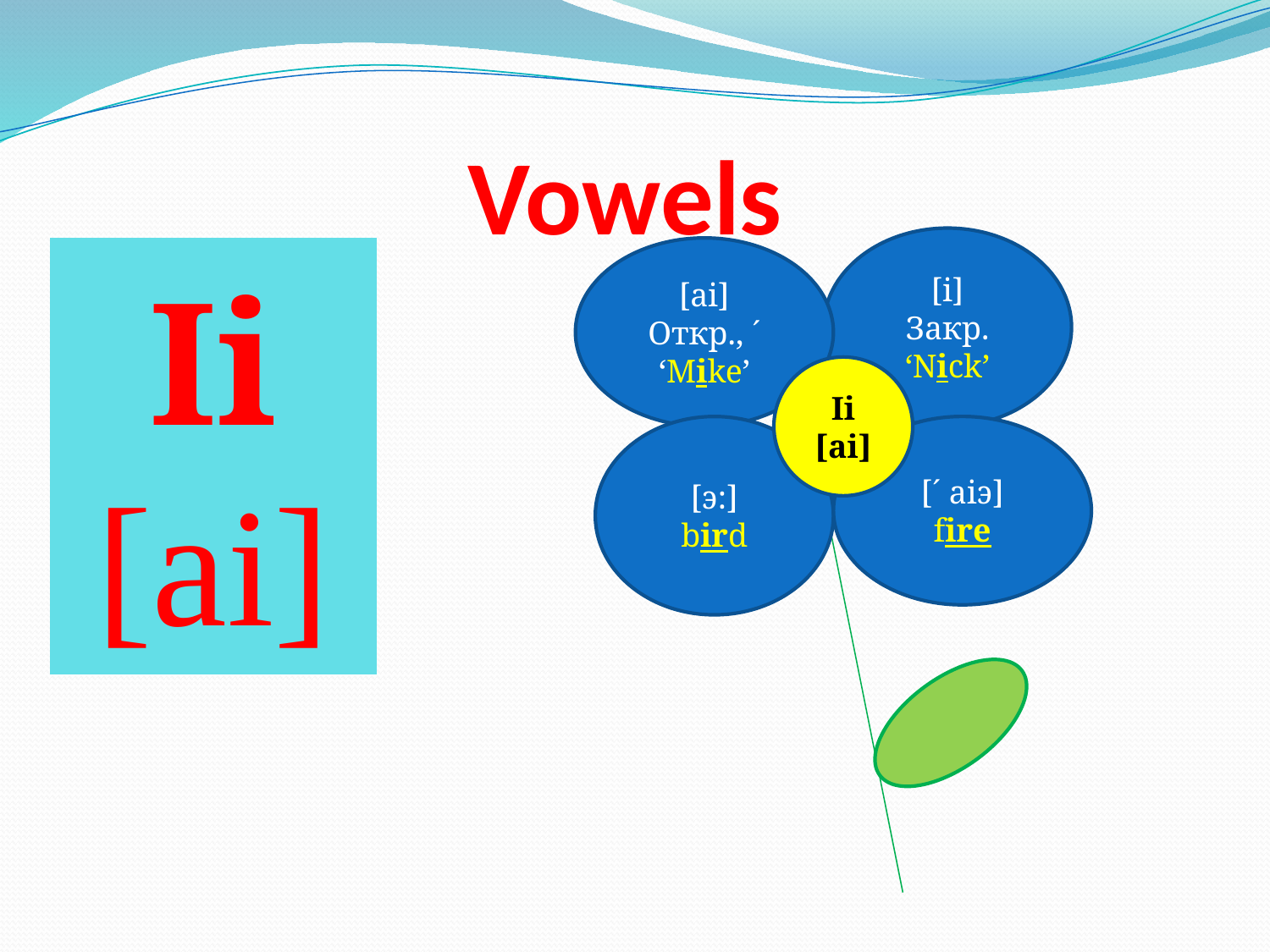

# Vowels
[i]
Закр.
‘Nick’
| Ii [ai] |
| --- |
[ai]
Откр., ´
‘Mike’
Ii
[ai]
[э:]
bird
[´ aiэ]
fire